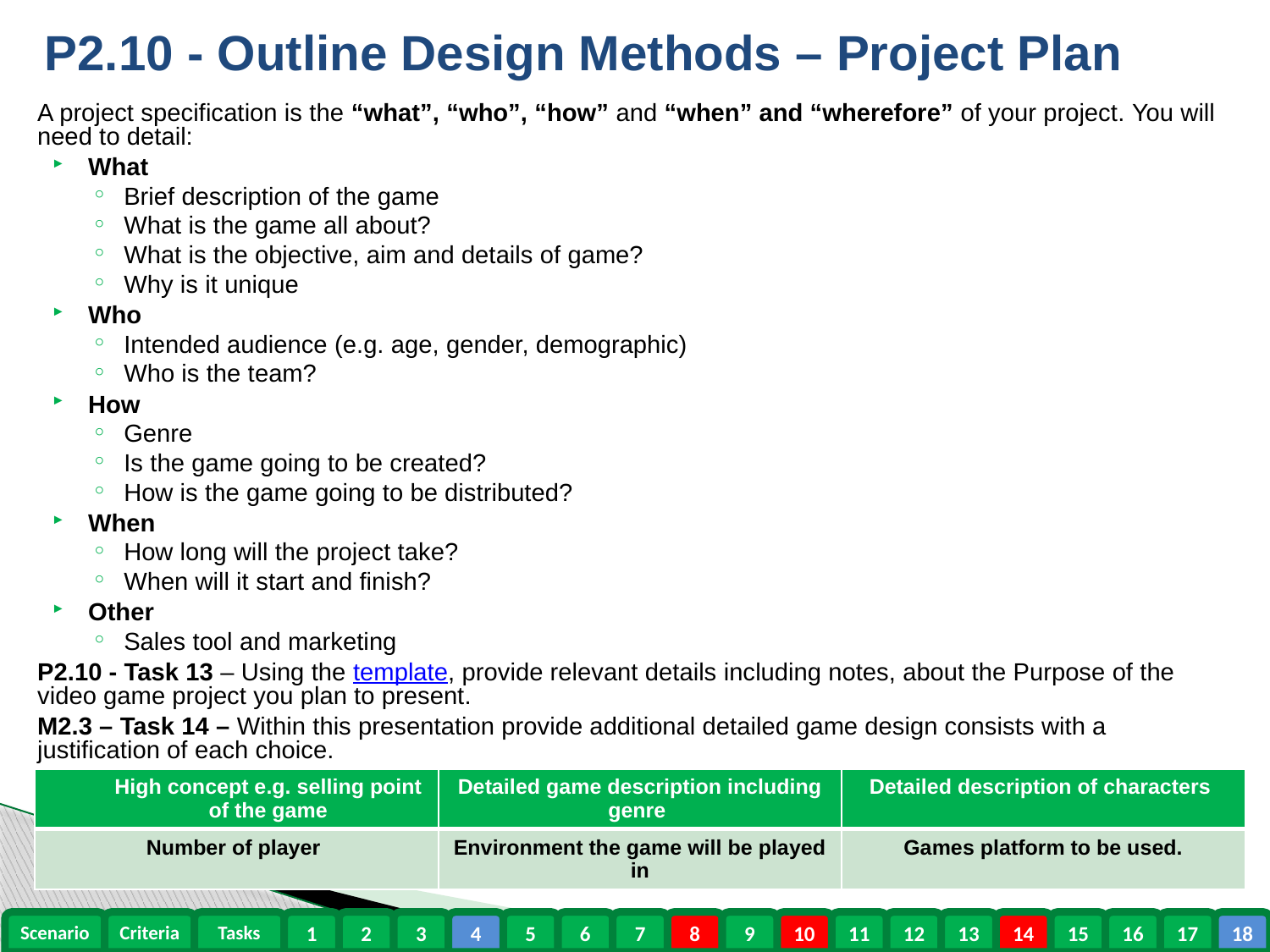

# P2.10 - Outline Design Methods – Project Plan
A project specification is the “what”, “who”, “how” and “when” and “wherefore” of your project. You will need to detail:
What
Brief description of the game
What is the game all about?
What is the objective, aim and details of game?
Why is it unique
Who
Intended audience (e.g. age, gender, demographic)
Who is the team?
How
Genre
Is the game going to be created?
How is the game going to be distributed?
When
How long will the project take?
When will it start and finish?
Other
Sales tool and marketing
P2.10 - Task 13 – Using the template, provide relevant details including notes, about the Purpose of the video game project you plan to present.
M2.3 – Task 14 – Within this presentation provide additional detailed game design consists with a justification of each choice.
| High concept e.g. selling point of the game | Detailed game description including genre | Detailed description of characters |
| --- | --- | --- |
| Number of player | Environment the game will be played in | Games platform to be used. |